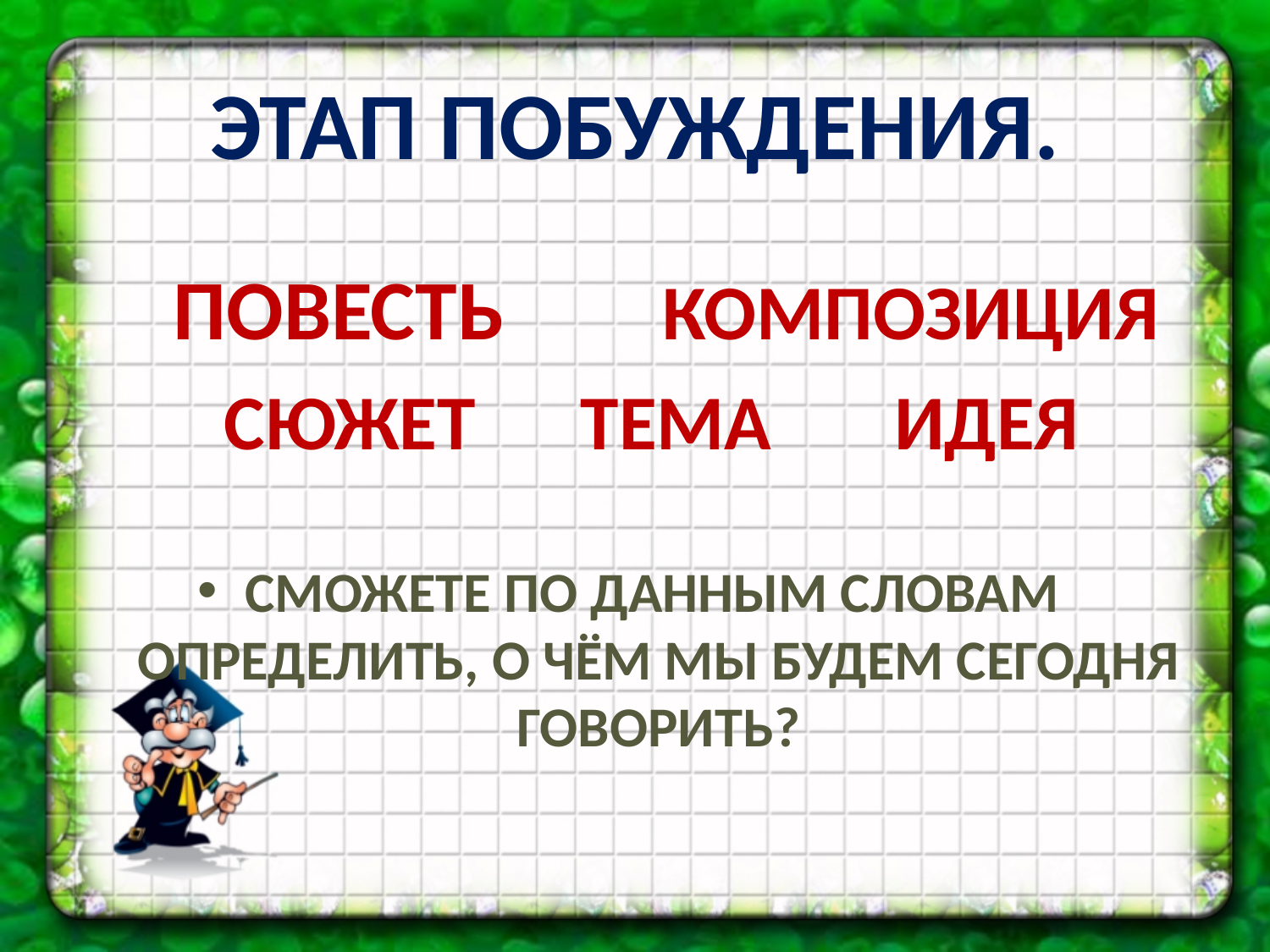

# ЭТАП ПОБУЖДЕНИЯ.

ПОВЕСТЬ         КОМПОЗИЦИЯ
  СЮЖЕТ      ТЕМА       ИДЕЯ

СМОЖЕТЕ ПО ДАННЫМ СЛОВАМ  ОПРЕДЕЛИТЬ, О ЧЁМ МЫ БУДЕМ СЕГОДНЯ ГОВОРИТЬ?